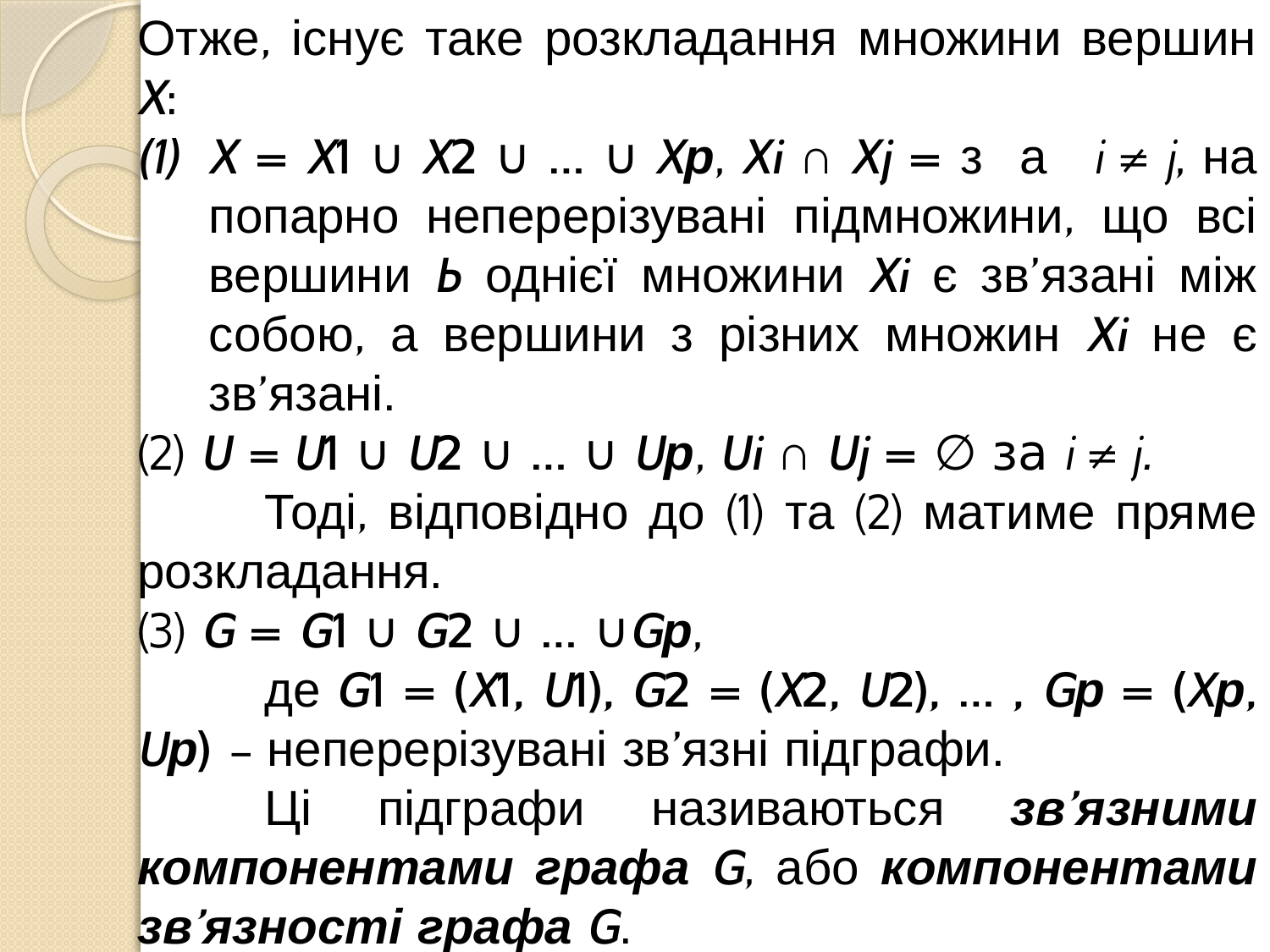

Отже, існує таке розкладання множини вершин X:
X = X1 ∪ X2 ∪ … ∪ Xр, Xi ∩ Xj = ∅ за i ≠ j, на попарно неперерізувані підмножини, що всі вершини b однієї множини Xi є зв’язані між собою, а вершини з різних множин Xi не є зв’язані.
(2) U = U1 ∪ U2 ∪ … ∪ Uр, Ui ∩ Uj = ∅ за i ≠ j.
	Тоді, відповідно до (1) та (2) матиме пряме розкладання.
(3) G = G1 ∪ G2 ∪ … ∪Gр,
	де G1 = (X1, U1), G2 = (X2, U2), … , Gр = (Xр, Uр) – неперерізувані зв’язні підграфи.
	Ці підграфи називаються зв’язними компонентами графа G, або компонентами зв’язності графа G.